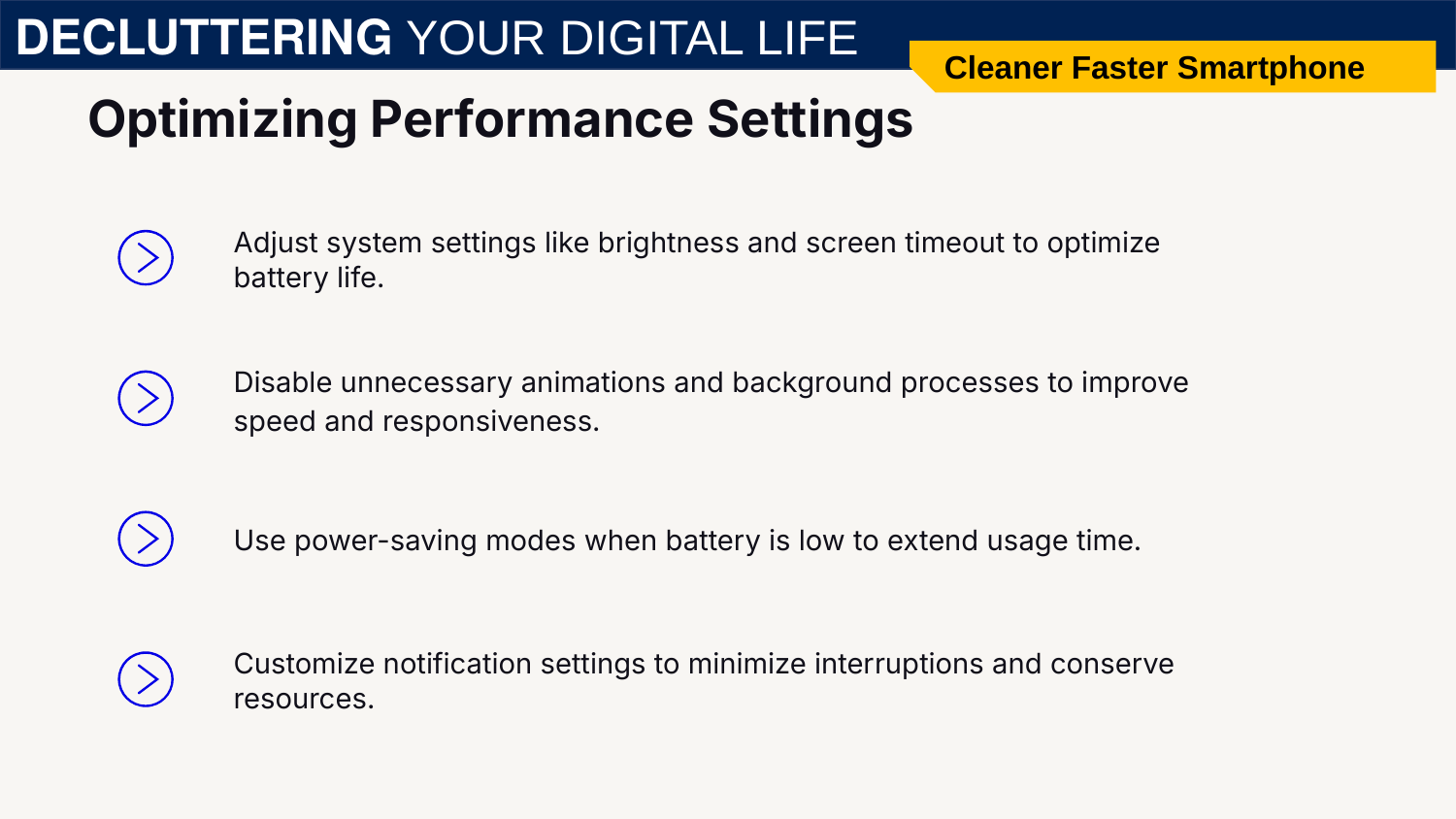

DECLUTTERING YOUR DIGITAL LIFE
Cleaner Faster Smartphone

# Optimizing Performance Settings
Adjust system settings like brightness and screen timeout to optimize battery life.

Disable unnecessary animations and background processes to improve speed and responsiveness.

Use power-saving modes when battery is low to extend usage time.

Customize notification settings to minimize interruptions and conserve resources.